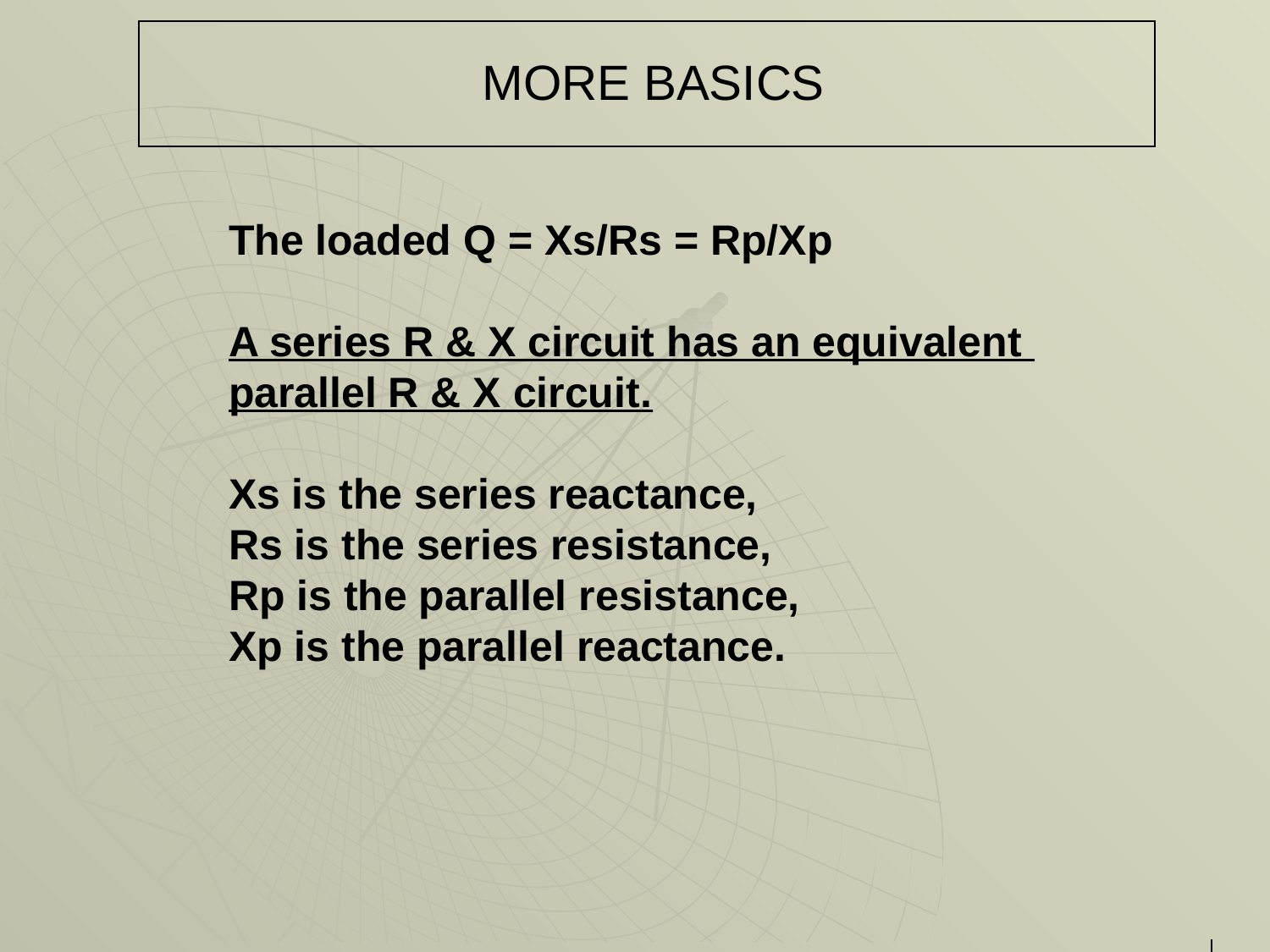

# MORE BASICS

The loaded Q = Xs/Rs = Rp/Xp

A series R & X circuit has an equivalent
parallel R & X circuit.

Xs is the series reactance,
Rs is the series resistance,
Rp is the parallel resistance,
Xp is the parallel reactance.